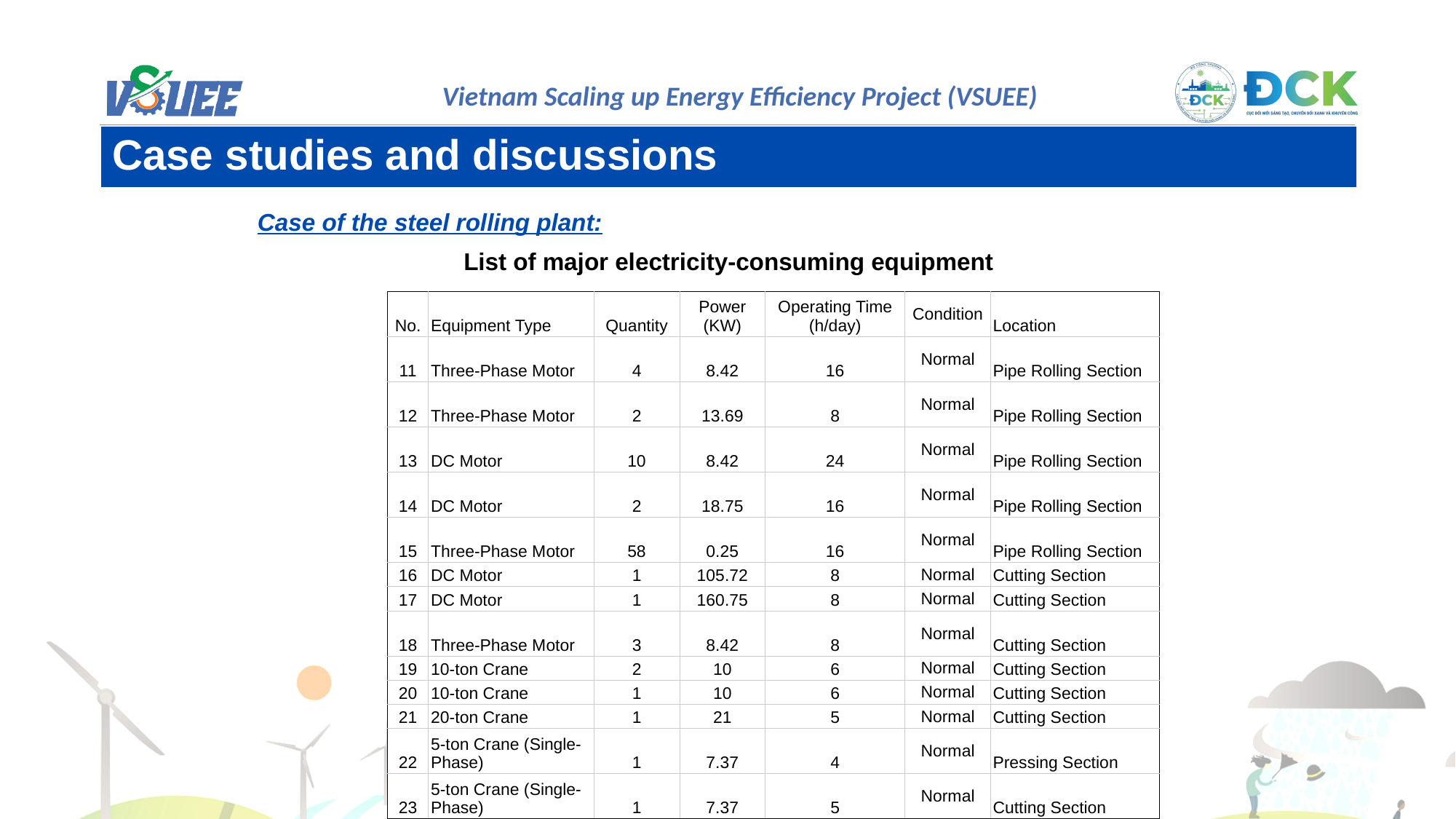

Case studies and discussions
Case of the steel rolling plant:
List of major electricity-consuming equipment
| No. | Equipment Type | Quantity | Power (KW) | Operating Time (h/day) | Condition | Location |
| --- | --- | --- | --- | --- | --- | --- |
| 11 | Three-Phase Motor | 4 | 8.42 | 16 | Normal | Pipe Rolling Section |
| 12 | Three-Phase Motor | 2 | 13.69 | 8 | Normal | Pipe Rolling Section |
| 13 | DC Motor | 10 | 8.42 | 24 | Normal | Pipe Rolling Section |
| 14 | DC Motor | 2 | 18.75 | 16 | Normal | Pipe Rolling Section |
| 15 | Three-Phase Motor | 58 | 0.25 | 16 | Normal | Pipe Rolling Section |
| 16 | DC Motor | 1 | 105.72 | 8 | Normal | Cutting Section |
| 17 | DC Motor | 1 | 160.75 | 8 | Normal | Cutting Section |
| 18 | Three-Phase Motor | 3 | 8.42 | 8 | Normal | Cutting Section |
| 19 | 10-ton Crane | 2 | 10 | 6 | Normal | Cutting Section |
| 20 | 10-ton Crane | 1 | 10 | 6 | Normal | Cutting Section |
| 21 | 20-ton Crane | 1 | 21 | 5 | Normal | Cutting Section |
| 22 | 5-ton Crane (Single-Phase) | 1 | 7.37 | 4 | Normal | Pressing Section |
| 23 | 5-ton Crane (Single-Phase) | 1 | 7.37 | 5 | Normal | Cutting Section |